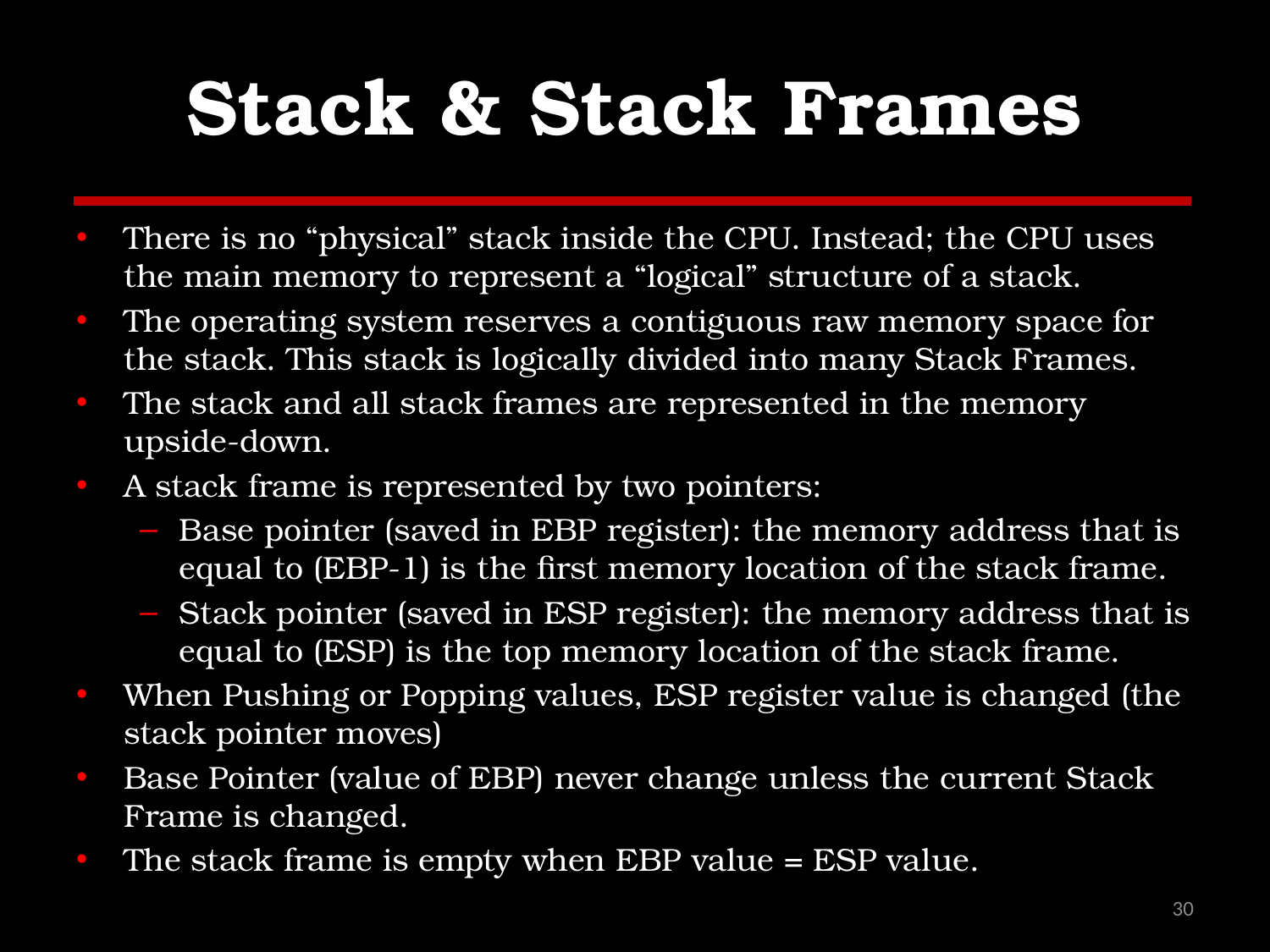

# Stack & Stack Frames
There is no “physical” stack inside the CPU. Instead; the CPU uses the main memory to represent a “logical” structure of a stack.
The operating system reserves a contiguous raw memory space for the stack. This stack is logically divided into many Stack Frames.
The stack and all stack frames are represented in the memory upside-down.
A stack frame is represented by two pointers:
Base pointer (saved in EBP register): the memory address that is equal to (EBP-1) is the first memory location of the stack frame.
Stack pointer (saved in ESP register): the memory address that is equal to (ESP) is the top memory location of the stack frame.
When Pushing or Popping values, ESP register value is changed (the stack pointer moves)
Base Pointer (value of EBP) never change unless the current Stack Frame is changed.
The stack frame is empty when EBP value = ESP value.
30